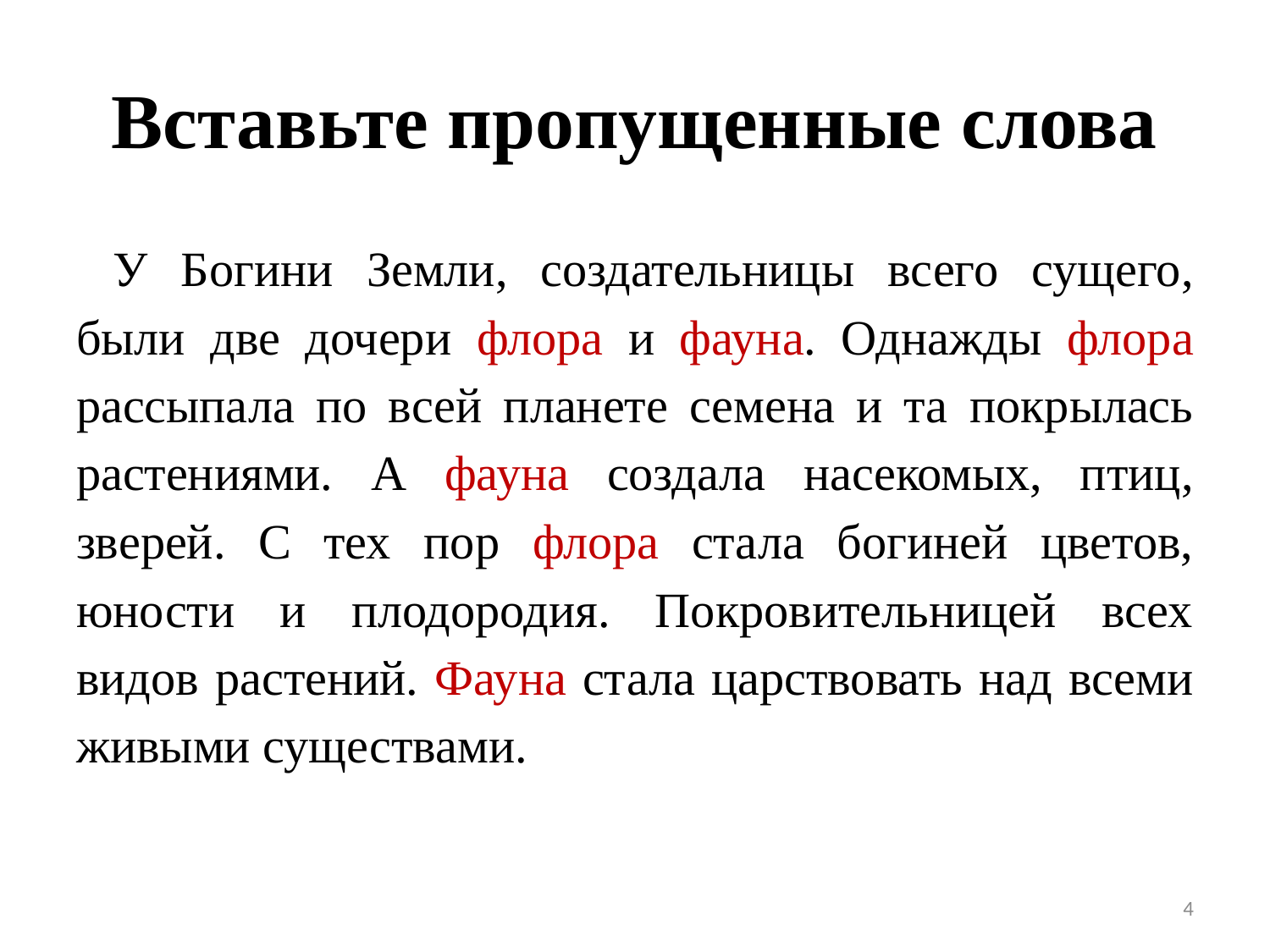

# Вставьте пропущенные слова
У Богини Земли, создательницы всего сущего, были две дочери флора и фауна. Однажды флора рассыпала по всей планете семена и та покрылась растениями. А фауна создала насекомых, птиц, зверей. С тех пор флора стала богиней цветов, юности и плодородия. Покровительницей всех видов растений. Фауна стала царствовать над всеми живыми существами.

4